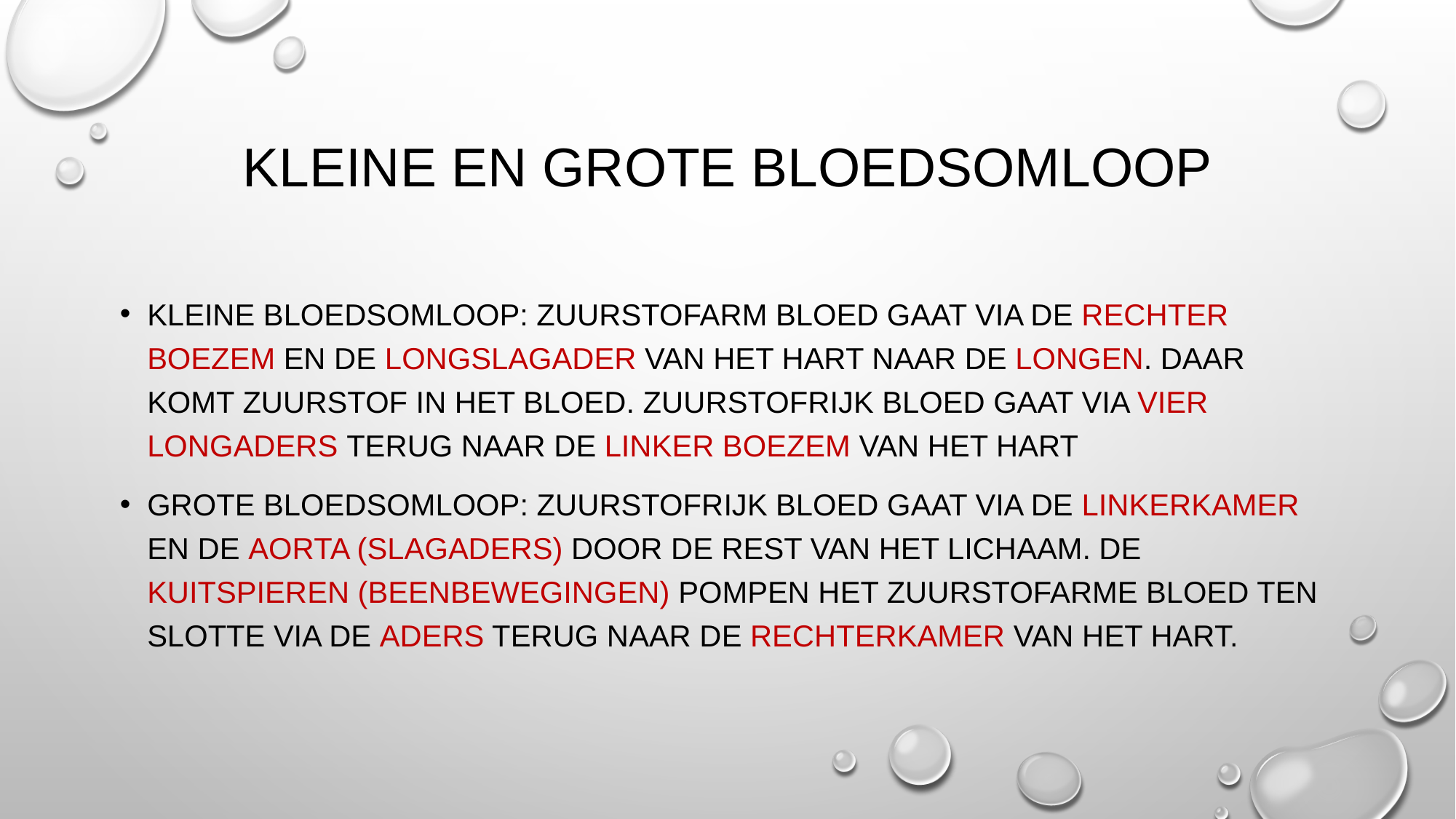

# Kleine en grote bloedsomloop
Kleine bloedsomloop: Zuurstofarm bloed gaat via de rechter boezem en de longslagader van het hart naar de longen. Daar komt zuurstof in het bloed. Zuurstofrijk bloed gaat via vier longaders terug naar de linker boezem van het hart
Grote bloedsomloop: Zuurstofrijk bloed gaat via de linkerkamer en de aorta (slagaders) door de rest van het lichaam. De kuitspieren (beenbewegingen) pompen het zuurstofarme bloed ten slotte via de aders terug naar de rechterkamer van het hart.